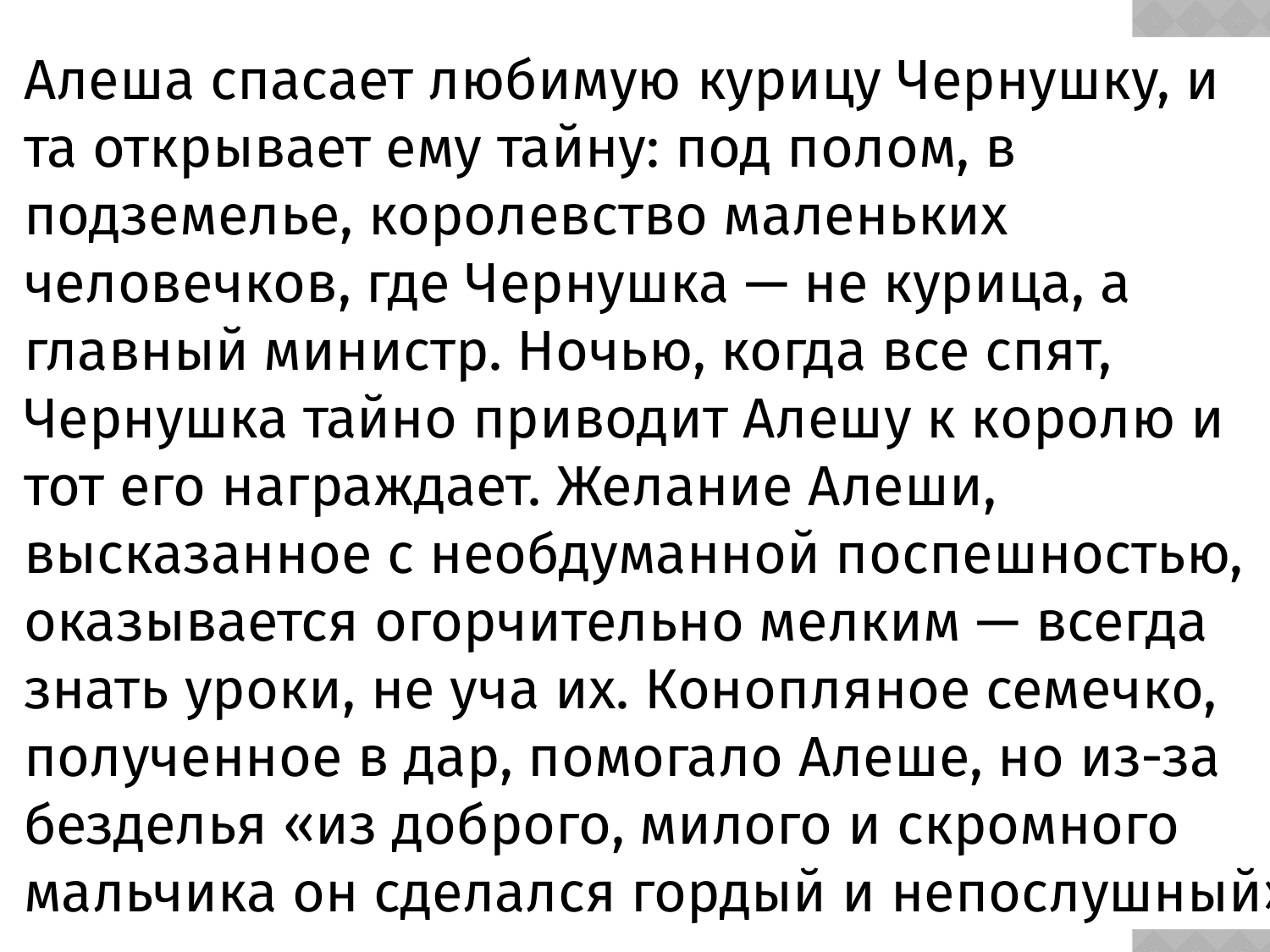

Алеша спасает любимую курицу Чернушку, и
та открывает ему тайну: под полом, в
подземелье, королевство маленьких
человечков, где Чернушка — не курица, а
главный министр. Ночью, когда все спят,
Чернушка тайно приводит Алешу к королю и
тот его награждает. Желание Алеши,
высказанное с необдуманной поспешностью,
оказывается огорчительно мелким — всегда
знать уроки, не уча их. Конопляное семечко,
полученное в дар, помогало Алеше, но из-за
безделья «из доброго, милого и скромного
мальчика он сделался гордый и непослушный».